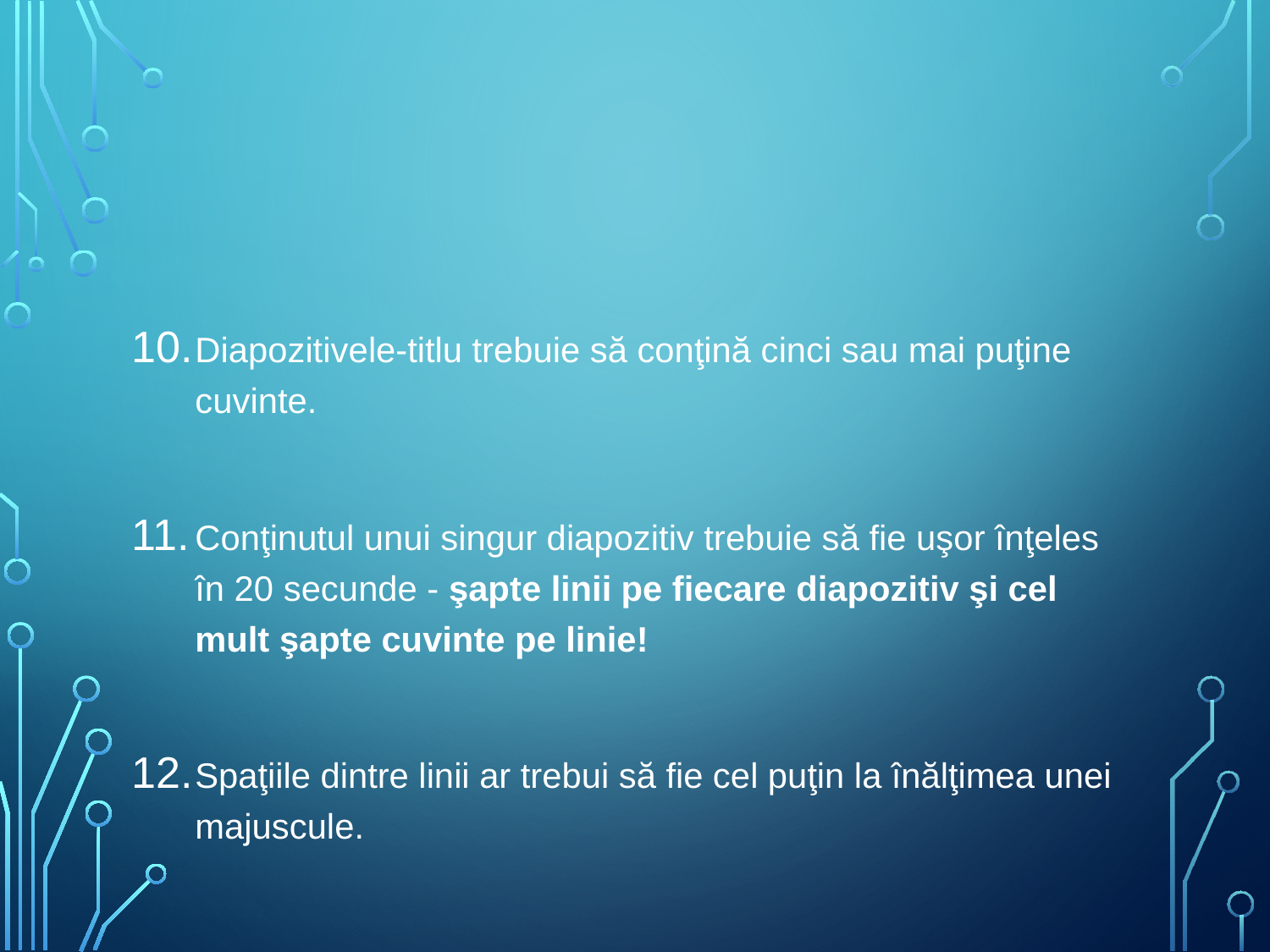

#
Diapozitivele-titlu trebuie să conţină cinci sau mai puţine cuvinte.

Conţinutul unui singur diapozitiv trebuie să fie uşor înţeles în 20 secunde - şapte linii pe fiecare diapozitiv şi cel mult şapte cuvinte pe linie!

Spaţiile dintre linii ar trebui să fie cel puţin la înălţimea unei majuscule.